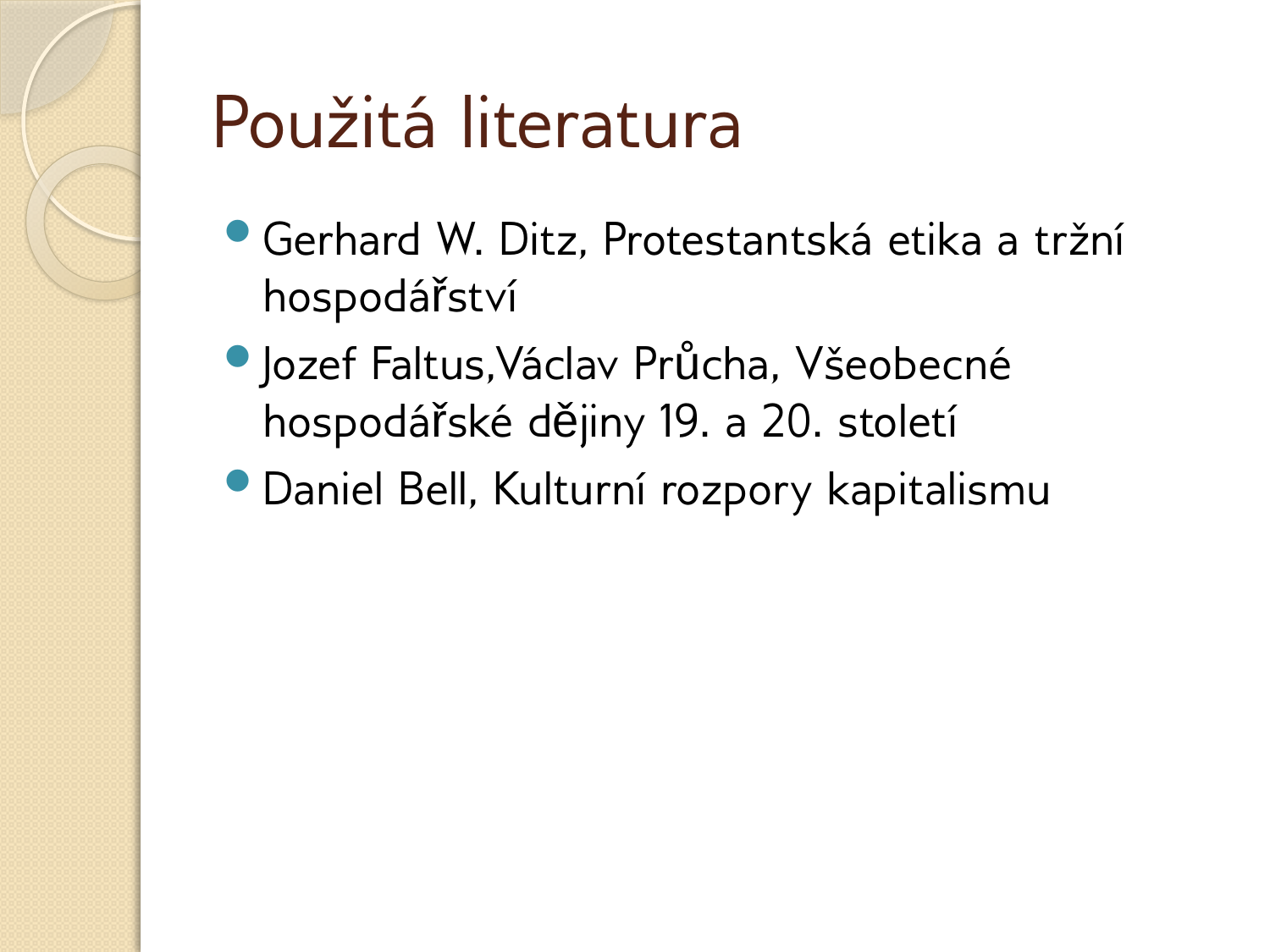

# Použitá literatura
Gerhard W. Ditz, Protestantská etika a tržní hospodářství
Jozef Faltus,Václav Průcha, Všeobecné hospodářské dějiny 19. a 20. století
Daniel Bell, Kulturní rozpory kapitalismu